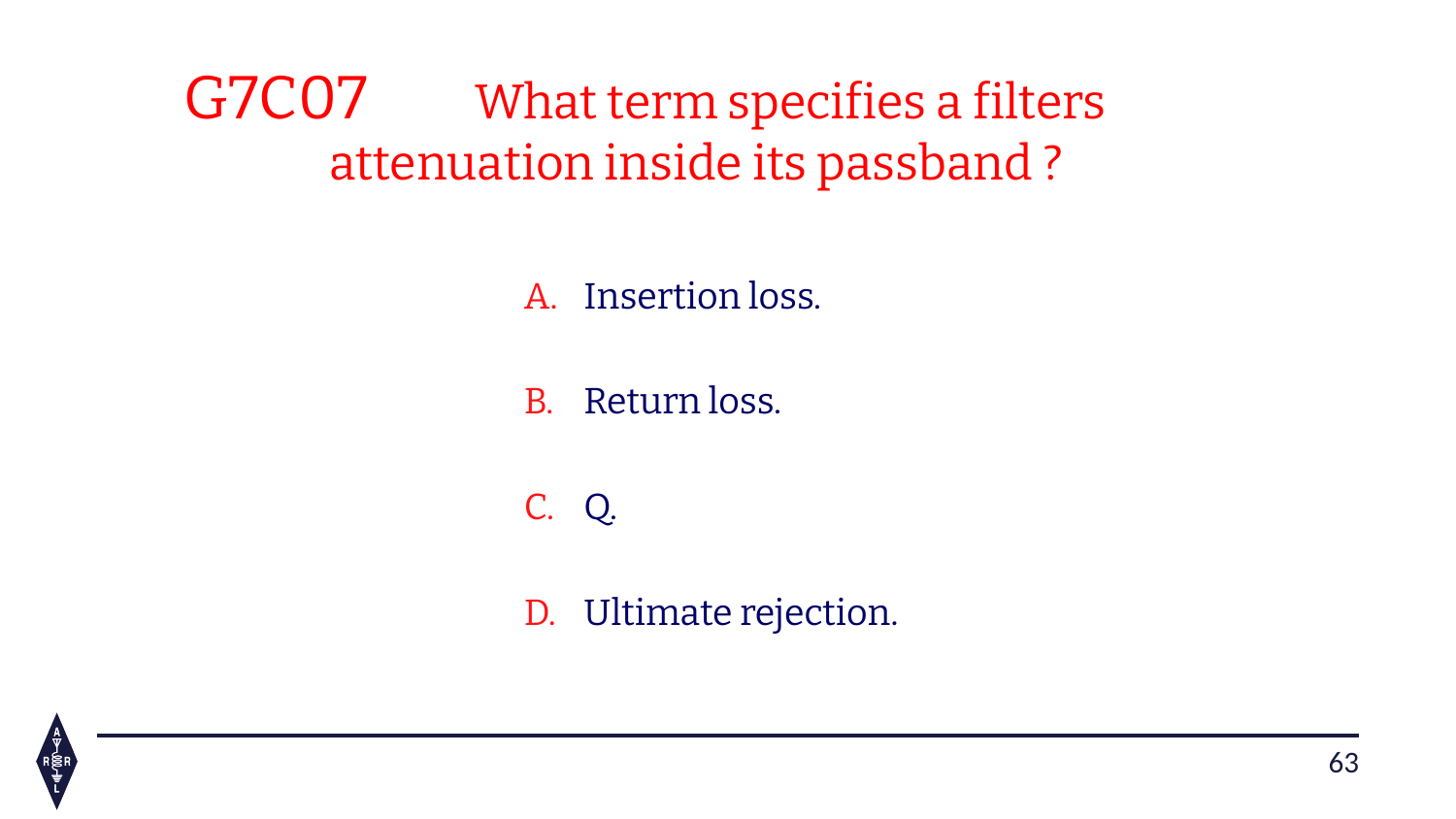

G7C07 		What term specifies a filters 				attenuation inside its passband ?
Insertion loss.

Return loss.

Q.

Ultimate rejection.

63